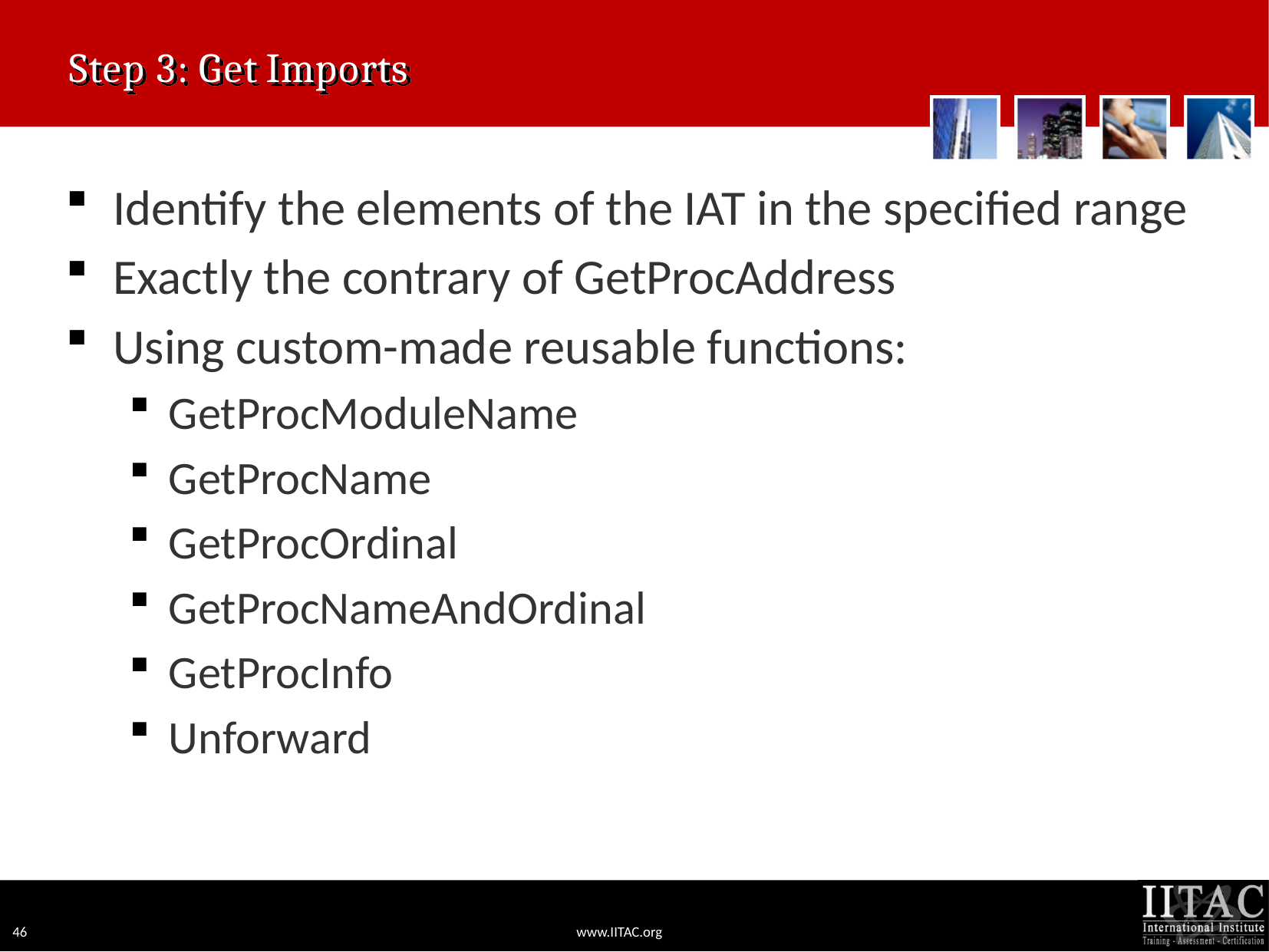

# Step 3: Get Imports
Identify the elements of the IAT in the specified range
Exactly the contrary of GetProcAddress
Using custom-made reusable functions:
GetProcModuleName
GetProcName
GetProcOrdinal
GetProcNameAndOrdinal
GetProcInfo
Unforward
46
www.IITAC.org